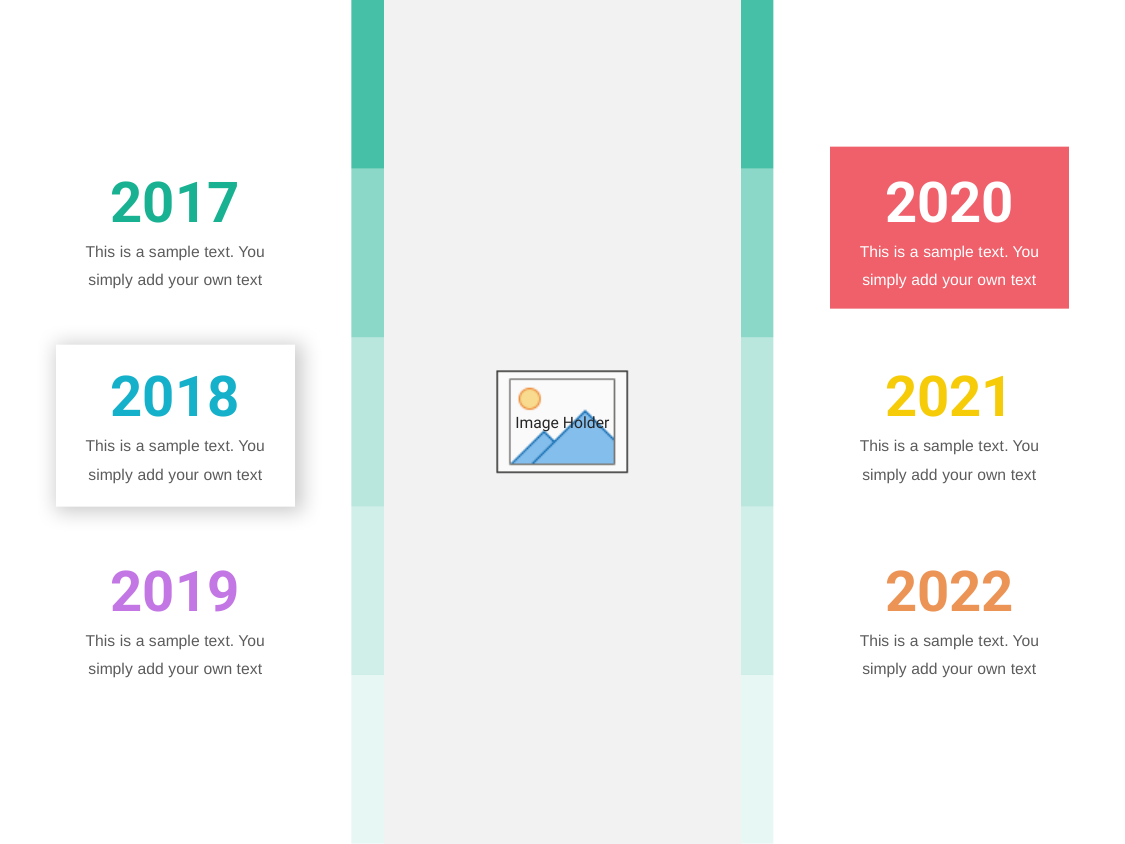

2017
2020
This is a sample text. You simply add your own text
This is a sample text. You simply add your own text

2018
2021
This is a sample text. You simply add your own text
This is a sample text. You simply add your own text
2019
2022
This is a sample text. You simply add your own text
This is a sample text. You simply add your own text